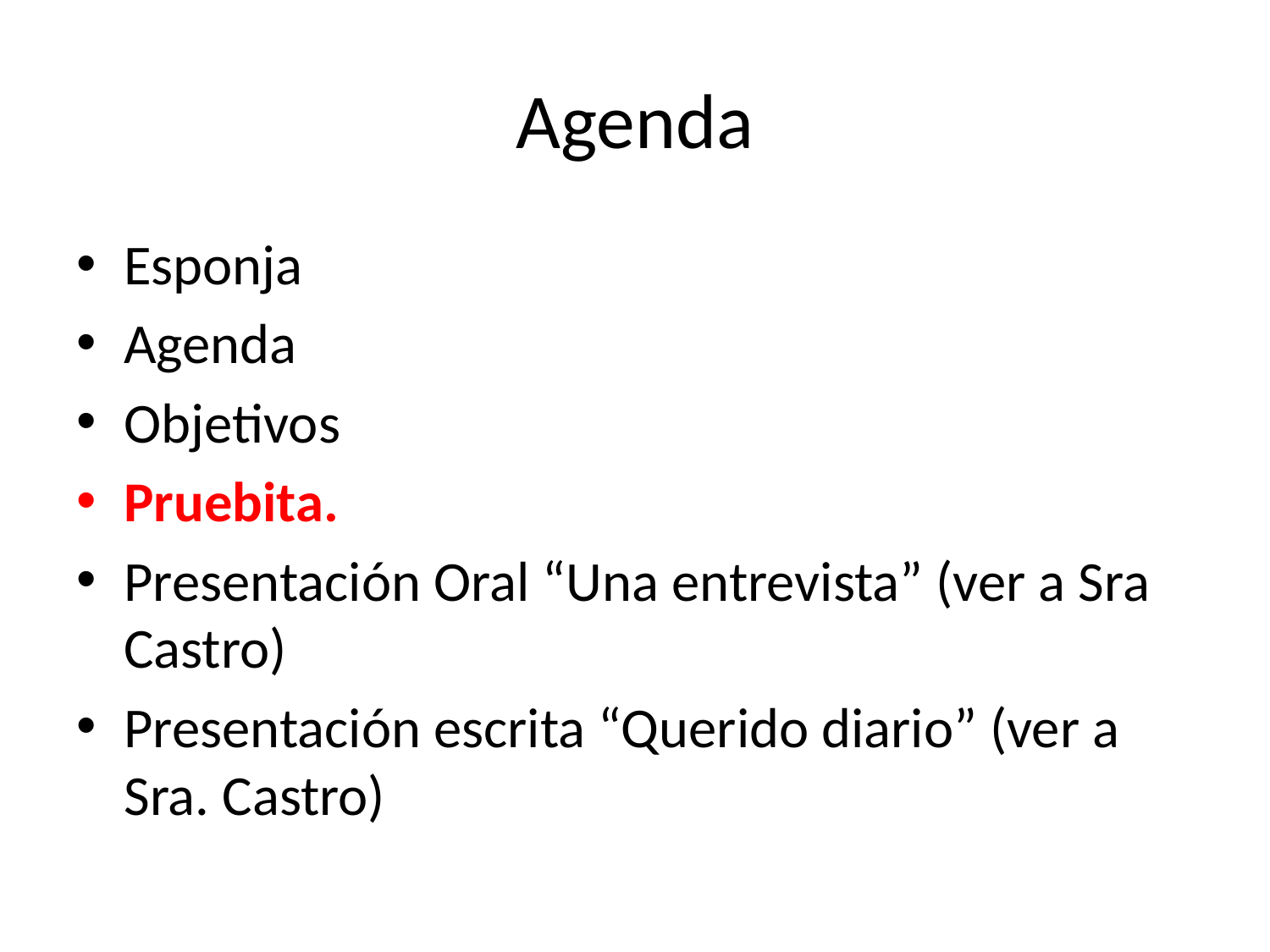

# Agenda
Esponja
Agenda
Objetivos
Pruebita.
Presentación Oral “Una entrevista” (ver a Sra Castro)
Presentación escrita “Querido diario” (ver a Sra. Castro)